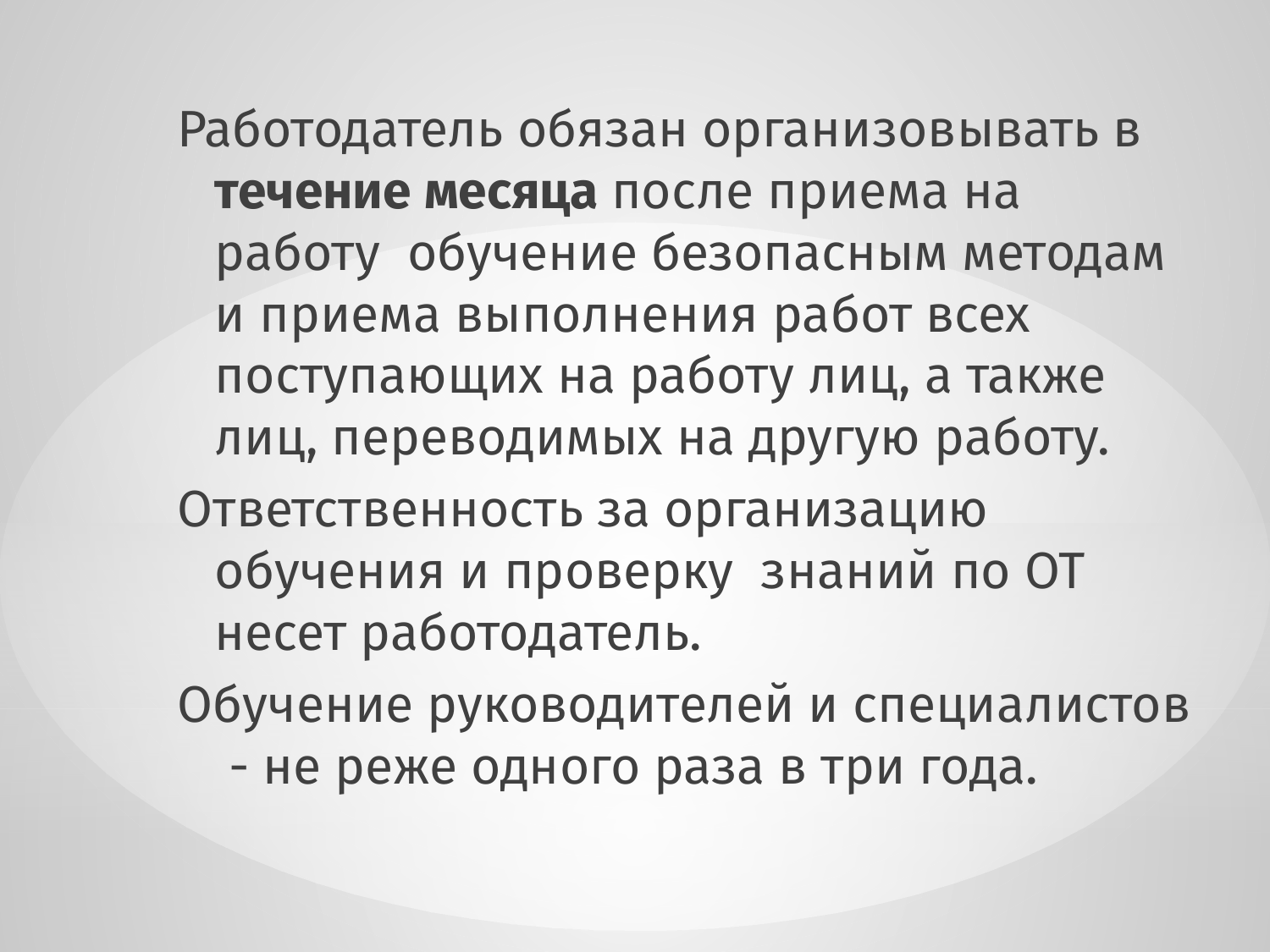

Работодатель обязан организовывать в течение месяца после приема на работу  обучение безопасным методам и приема выполнения работ всех поступающих на работу лиц, а также лиц, переводимых на другую работу.
Ответственность за организацию обучения и проверку  знаний по ОТ несет работодатель.
Обучение руководителей и специалистов  - не реже одного раза в три года.